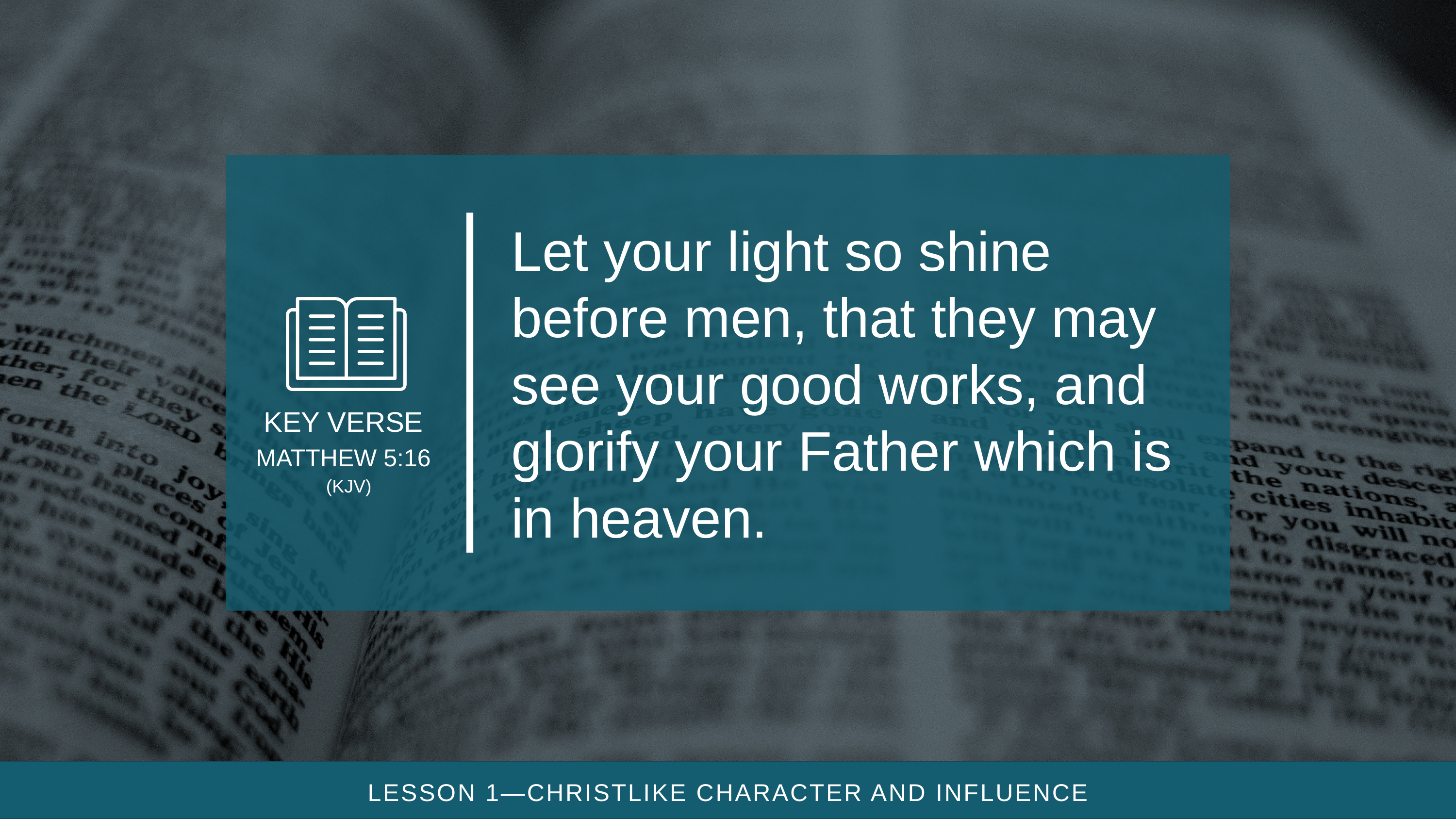

Let your light so shine before men, that they may see your good works, and glorify your Father which is in heaven.
(KJV)